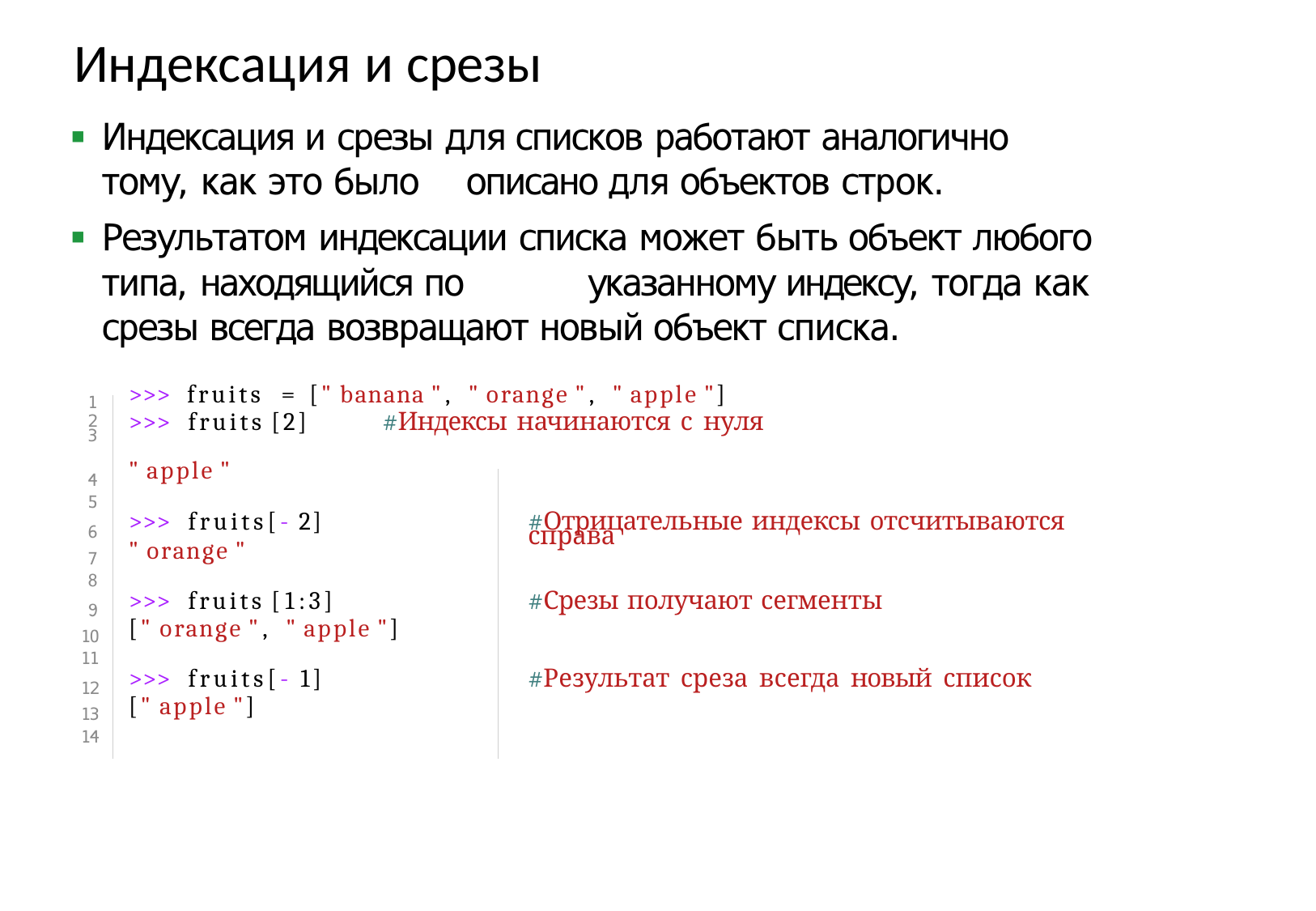

# Индексация и срезы
Индексация и срезы для списков работают аналогично тому, как это было 	описано для объектов строк.
Результатом индексации списка может быть объект любого типа, находящийся по 	указанному индексу, тогда как срезы всегда возвращают новый объект списка.
| 1 2 3 | >>> fruits = [" banana ", " orange ", " apple "] >>> fruits [2] #Индексы начинаются с нуля |  |
| --- | --- | --- |
| 4 | " apple " |  |
| 5 |  |  |
| 6 | >>> fruits[- 2] | #Отрицательные индексы отсчитываются справа |
| 7 | " orange " |  |
| 8 |  |  |
| 9 | >>> fruits [1:3] | #Срезы получают сегменты |
| 10 | [" orange ", " apple "] |  |
| 11 |  |  |
| 12 | >>> fruits[- 1] | #Результат среза всегда новый список |
| 13 | [" apple "] |  |
| 14 |  |  |